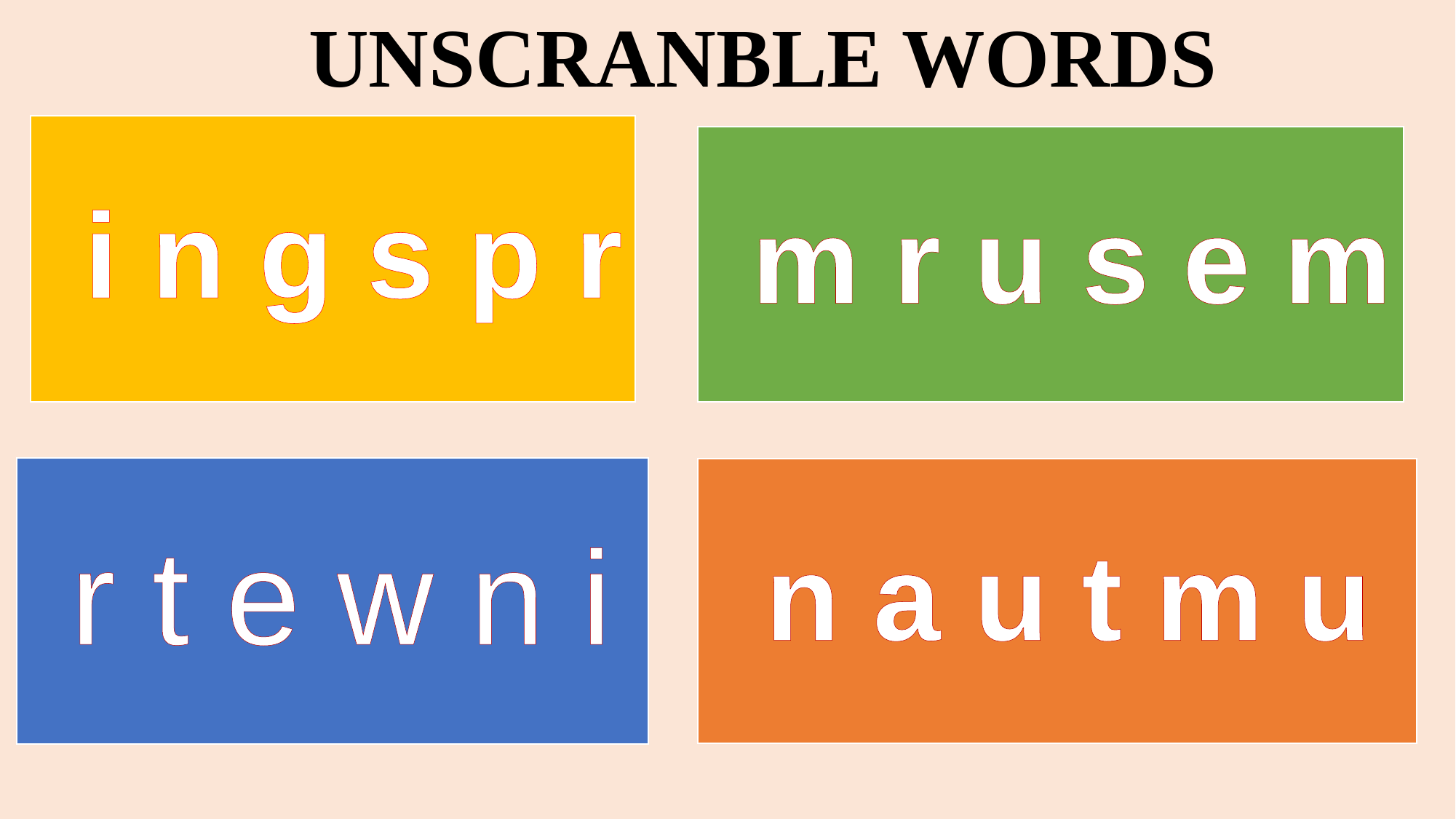

UNSCRANBLE WORDS
i n g s p r
m r u s e m
r t e w n i
 n a u t m u